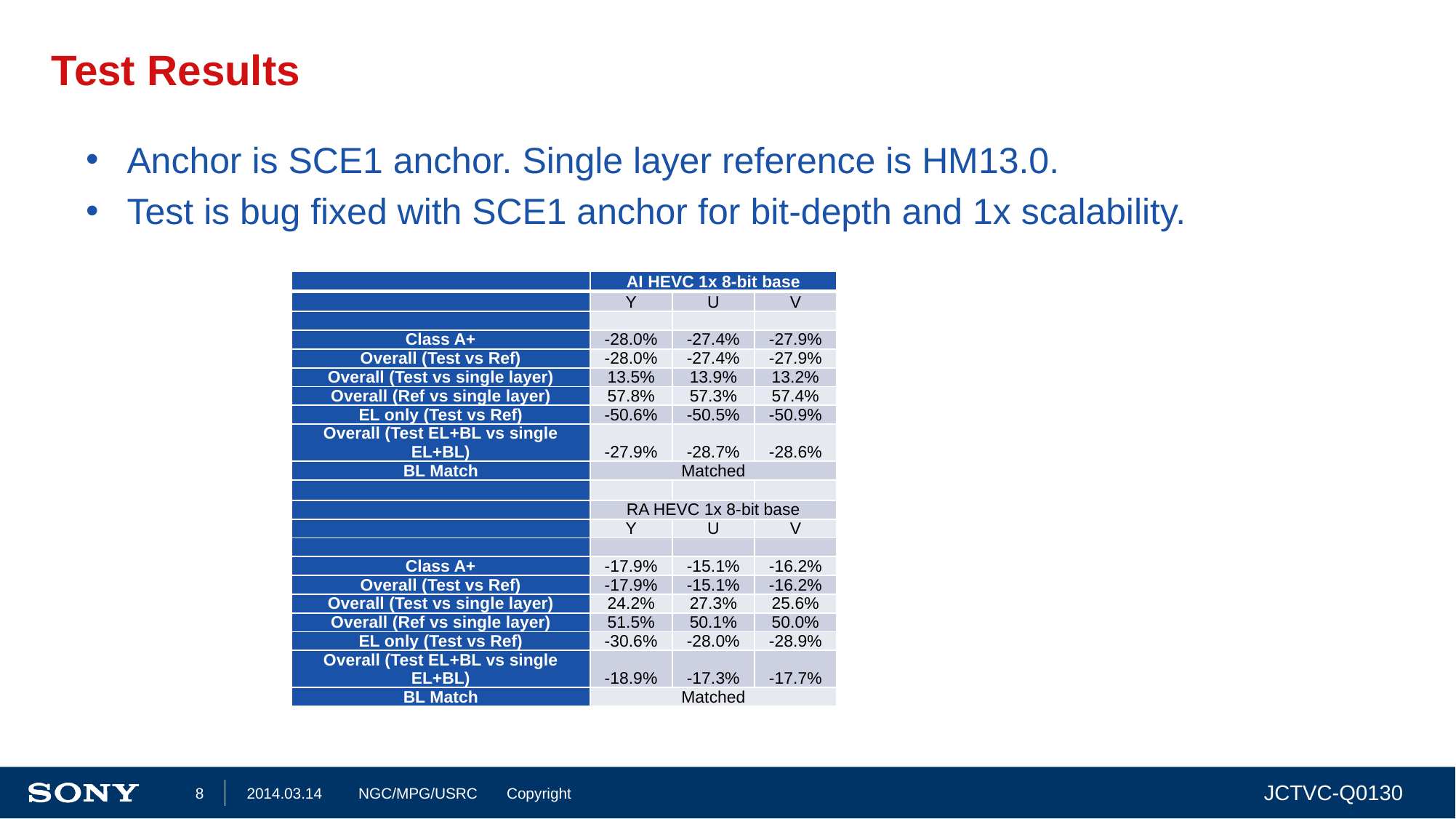

# Test Results
Anchor is SCE1 anchor. Single layer reference is HM13.0.
Test is bug fixed with SCE1 anchor for bit-depth and 1x scalability.
|  | AI HEVC 1x 8-bit base |  |  |
| --- | --- | --- | --- |
|  | Y | U | V |
|  |  |  |  |
| Class A+ | -28.0% | -27.4% | -27.9% |
| Overall (Test vs Ref) | -28.0% | -27.4% | -27.9% |
| Overall (Test vs single layer) | 13.5% | 13.9% | 13.2% |
| Overall (Ref vs single layer) | 57.8% | 57.3% | 57.4% |
| EL only (Test vs Ref) | -50.6% | -50.5% | -50.9% |
| Overall (Test EL+BL vs single EL+BL) | -27.9% | -28.7% | -28.6% |
| BL Match | Matched |  |  |
|  |  |  |  |
|  | RA HEVC 1x 8-bit base |  |  |
|  | Y | U | V |
|  |  |  |  |
| Class A+ | -17.9% | -15.1% | -16.2% |
| Overall (Test vs Ref) | -17.9% | -15.1% | -16.2% |
| Overall (Test vs single layer) | 24.2% | 27.3% | 25.6% |
| Overall (Ref vs single layer) | 51.5% | 50.1% | 50.0% |
| EL only (Test vs Ref) | -30.6% | -28.0% | -28.9% |
| Overall (Test EL+BL vs single EL+BL) | -18.9% | -17.3% | -17.7% |
| BL Match | Matched |  |  |